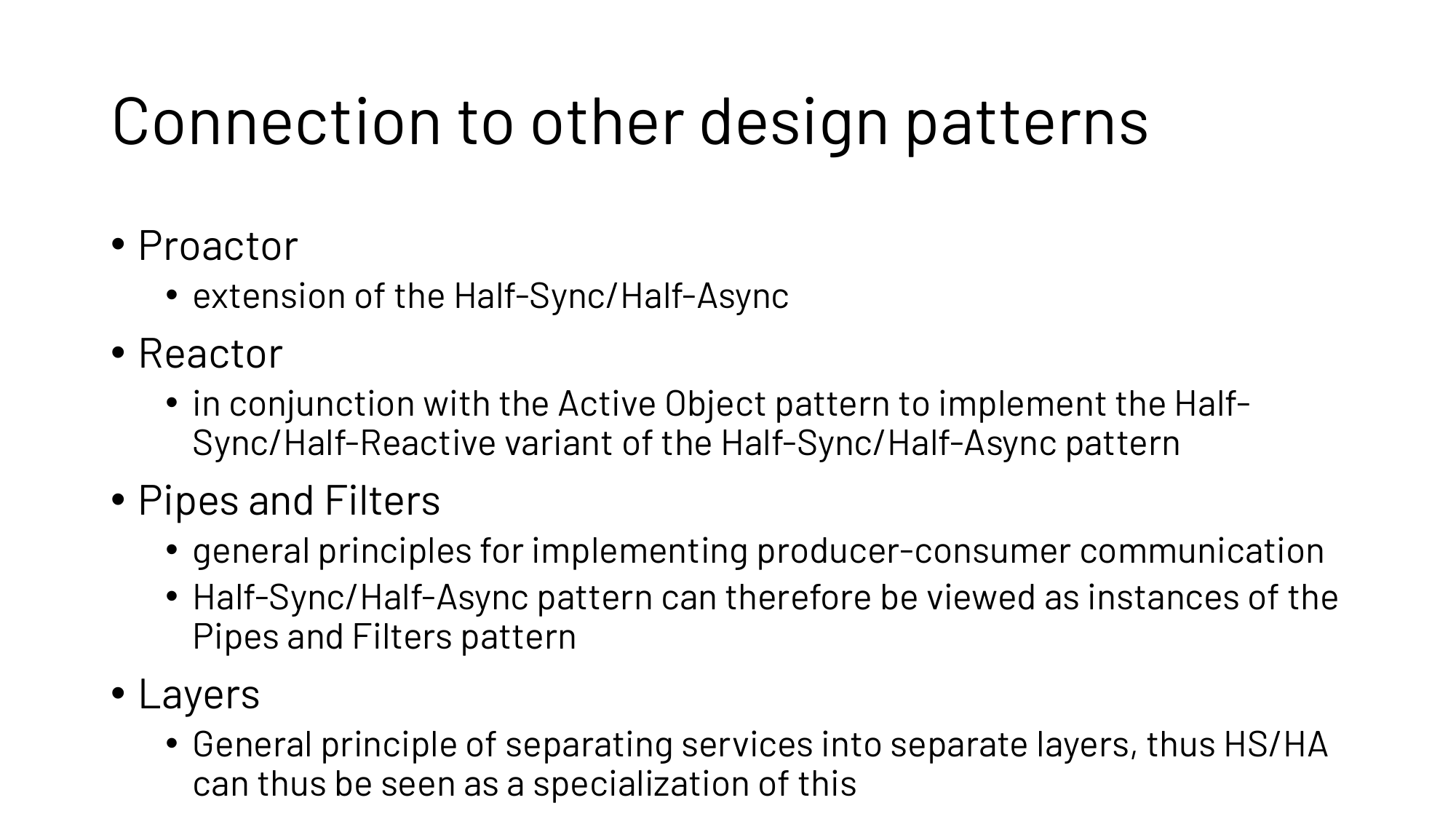

# Connection to other design patterns
Proactor
extension of the Half-Sync/Half-Async
Reactor
in conjunction with the Active Object pattern to implement the Half-Sync/Half-Reactive variant of the Half-Sync/Half-Async pattern
Pipes and Filters
general principles for implementing producer-consumer communication
Half-Sync/Half-Async pattern can therefore be viewed as instances of the Pipes and Filters pattern
Layers
General principle of separating services into separate layers, thus HS/HA can thus be seen as a specialization of this